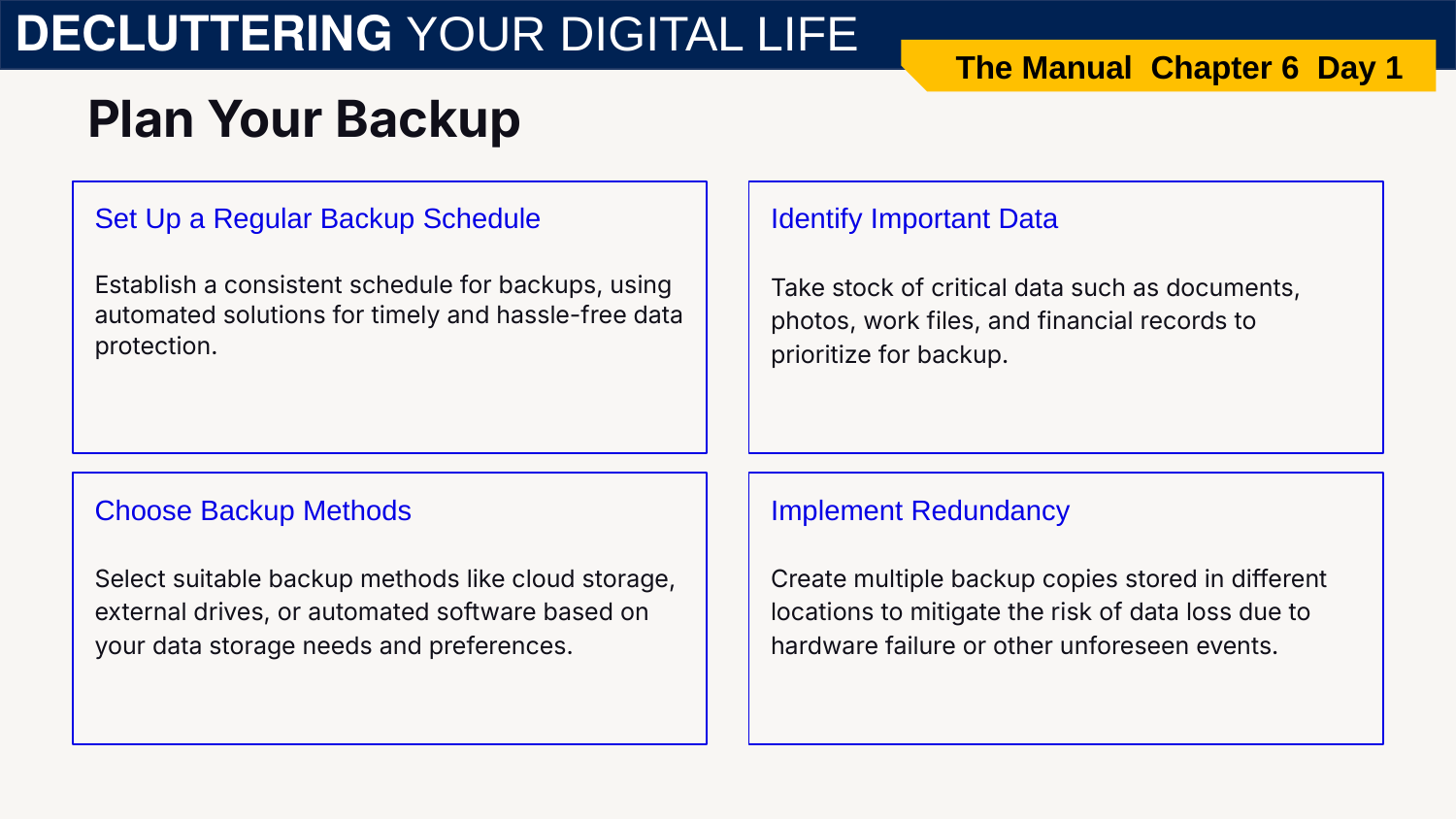

DECLUTTERING YOUR DIGITAL LIFE
The Manual  Chapter 6  Day 1

# Plan Your Backup
Set Up a Regular Backup Schedule
Identify Important Data
Take stock of critical data such as documents, photos, work files, and financial records to prioritize for backup.
Establish a consistent schedule for backups, using automated solutions for timely and hassle-free data protection.
Choose Backup Methods
Implement Redundancy
Create multiple backup copies stored in different locations to mitigate the risk of data loss due to hardware failure or other unforeseen events.
Select suitable backup methods like cloud storage, external drives, or automated software based on your data storage needs and preferences.